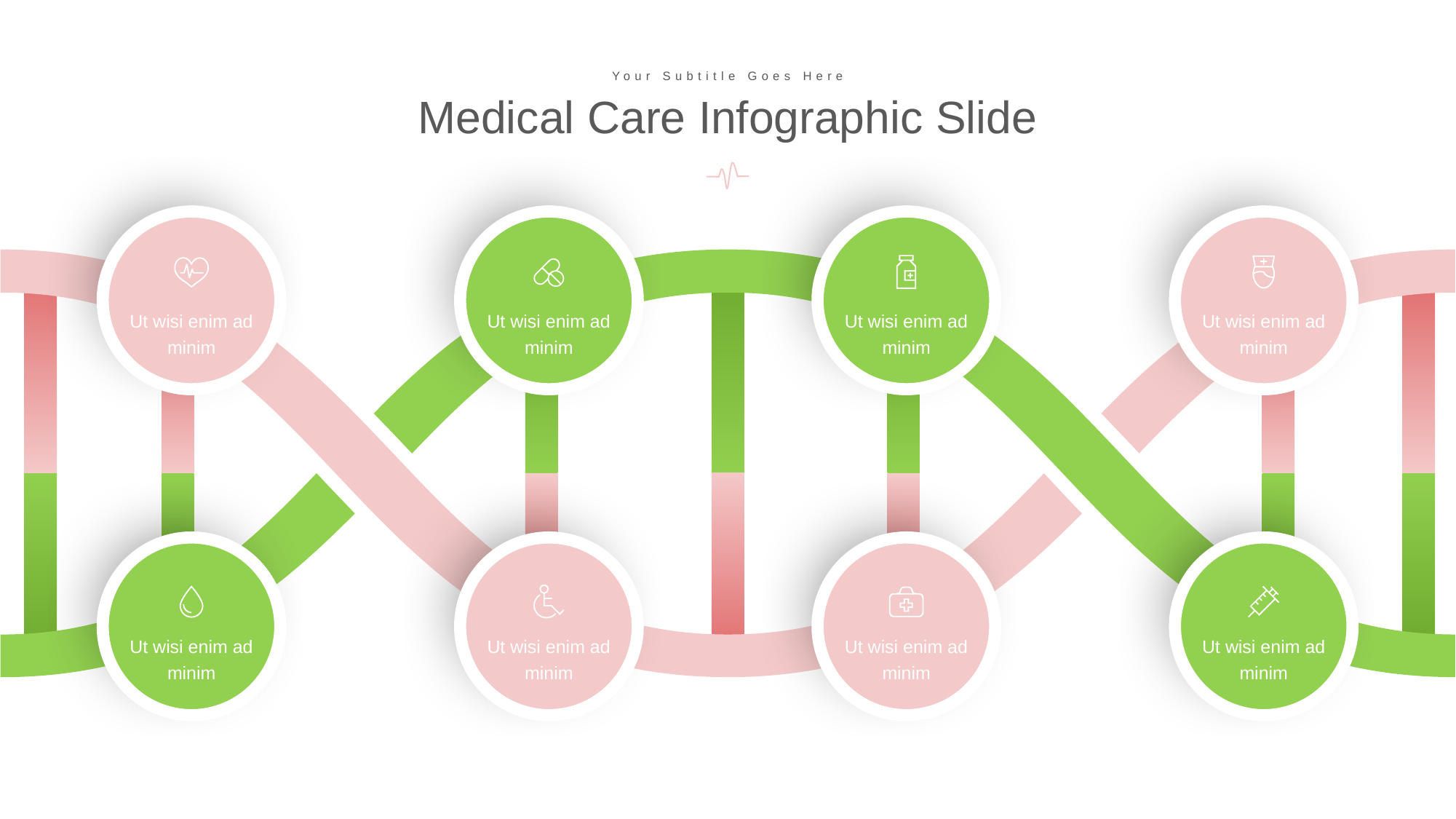

Your Subtitle Goes Here
Medical Care Infographic Slide

Ut wisi enim ad minim

Ut wisi enim ad minim

Ut wisi enim ad minim

Ut wisi enim ad minim

Ut wisi enim ad minim

Ut wisi enim ad minim

Ut wisi enim ad minim

Ut wisi enim ad minim